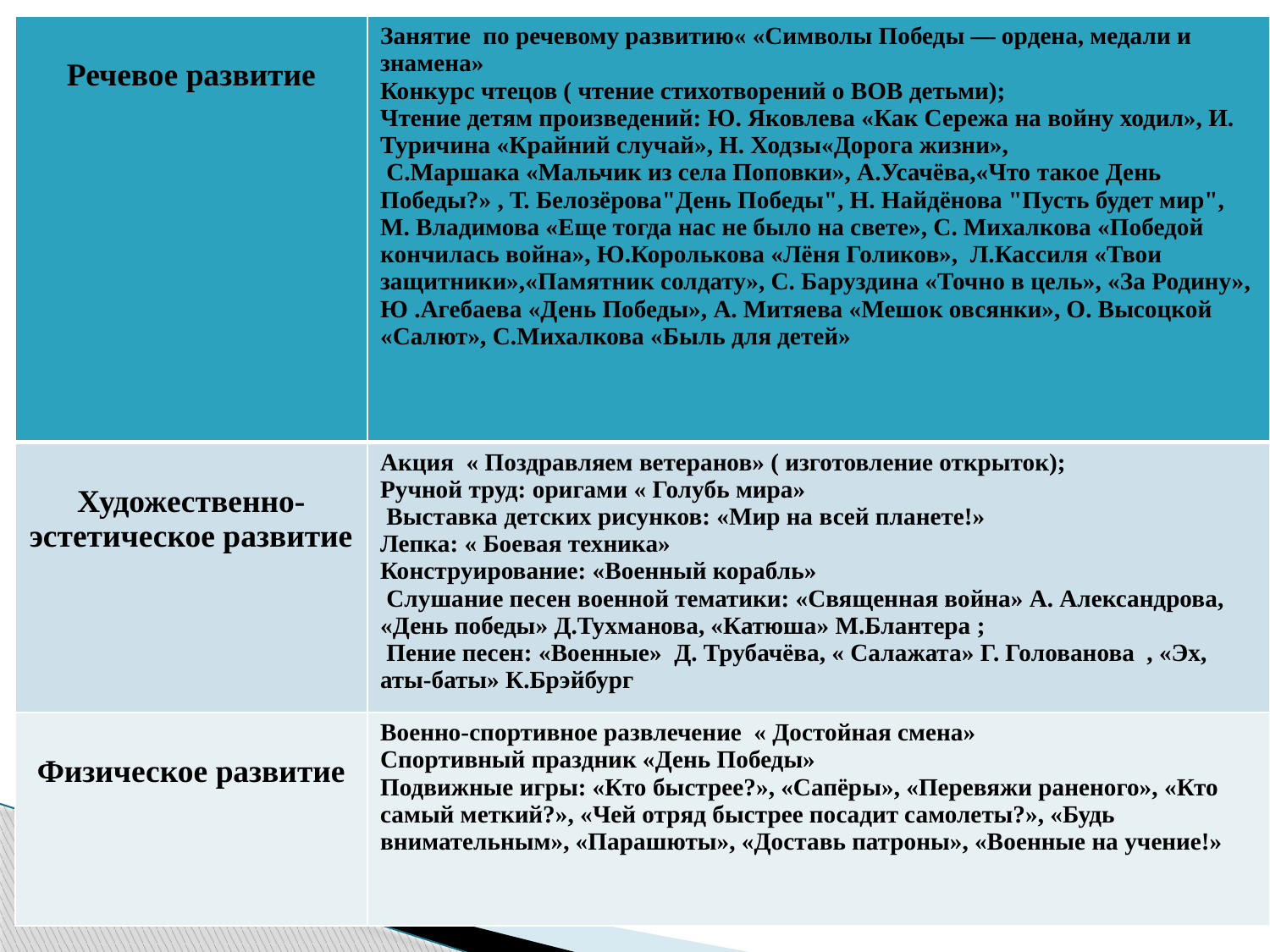

| Речевое развитие | Занятие по речевому развитию« «Символы Победы — ордена, медали и знамена» Конкурс чтецов ( чтение стихотворений о ВОВ детьми);  Чтение детям произведений: Ю. Яковлева «Как Сережа на войну ходил», И. Туричина «Крайний случай», Н. Ходзы«Дорога жизни», С.Маршака «Мальчик из села Поповки», А.Усачёва,«Что такое День Победы?» , Т. Белозёрова"День Победы", Н. Найдёнова "Пусть будет мир", М. Владимова «Еще тогда нас не было на свете», С. Михалкова «Победой кончилась война», Ю.Королькова «Лёня Голиков», Л.Кассиля «Твои защитники»,«Памятник солдату», С. Баруздина «Точно в цель», «За Родину», Ю .Агебаева «День Победы», А. Митяева «Мешок овсянки», О. Высоцкой «Салют», С.Михалкова «Быль для детей» |
| --- | --- |
| Художественно-эстетическое развитие | Акция « Поздравляем ветеранов» ( изготовление открыток); Ручной труд: оригами « Голубь мира»  Выставка детских рисунков: «Мир на всей планете!»  Лепка: « Боевая техника» Конструирование: «Военный корабль» Слушание песен военной тематики: «Священная война» А. Александрова, «День победы» Д.Тухманова, «Катюша» М.Блантера ;  Пение песен: «Военные» Д. Трубачёва, « Салажата» Г. Голованова , «Эх, аты-баты» К.Брэйбург |
| Физическое развитие | Военно-спортивное развлечение « Достойная смена» Спортивный праздник «День Победы» Подвижные игры: «Кто быстрее?», «Сапёры», «Перевяжи раненого», «Кто самый меткий?», «Чей отряд быстрее посадит самолеты?», «Будь внимательным», «Парашюты», «Доставь патроны», «Военные на учение!» |